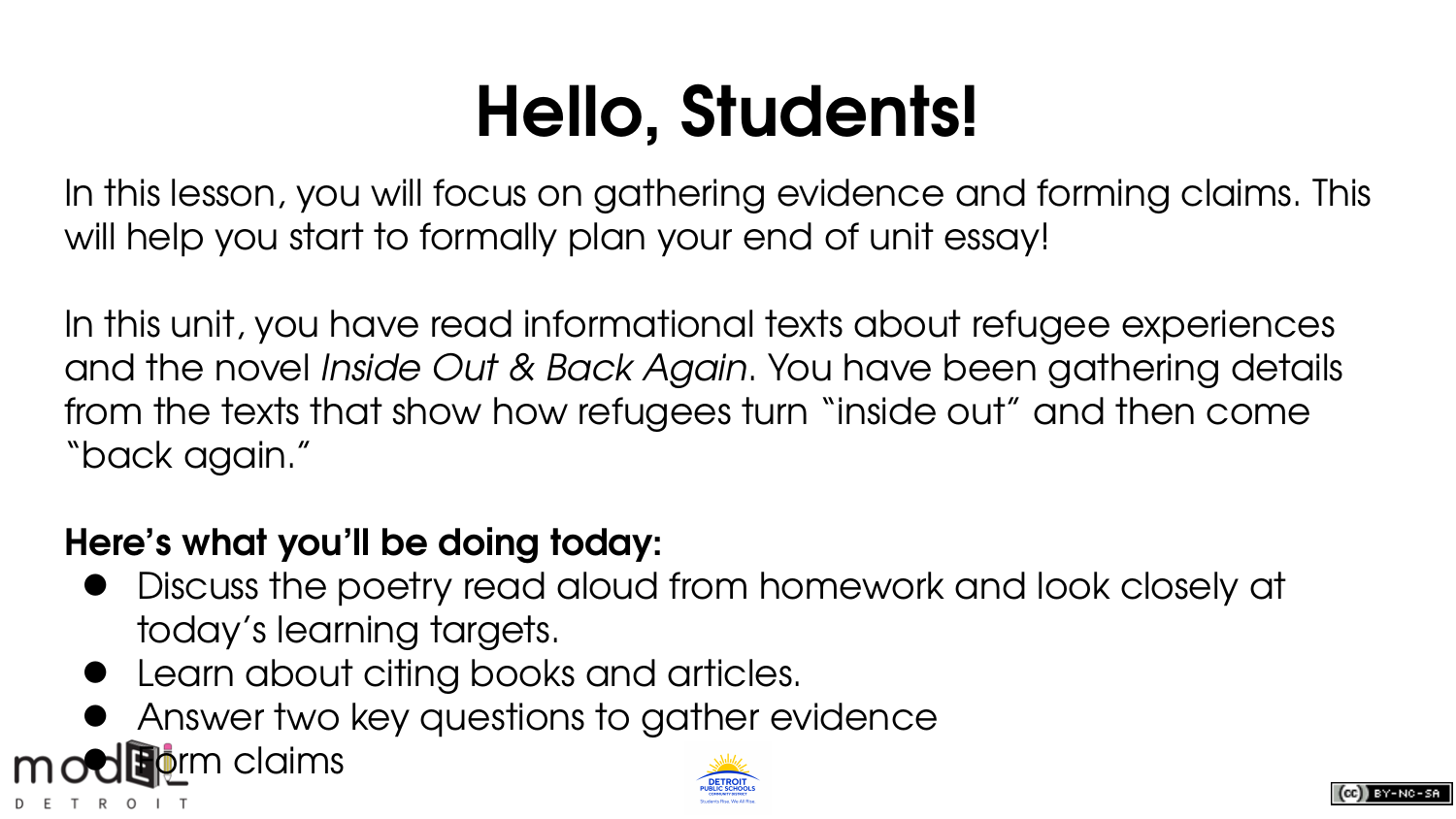

# Hello, Students!
In this lesson, you will focus on gathering evidence and forming claims. This will help you start to formally plan your end of unit essay!

In this unit, you have read informational texts about refugee experiences and the novel Inside Out & Back Again. You have been gathering details from the texts that show how refugees turn “inside out” and then come “back again.”

Here’s what you’ll be doing today:
Discuss the poetry read aloud from homework and look closely at today’s learning targets.
Learn about citing books and articles.
Answer two key questions to gather evidence
Form claims